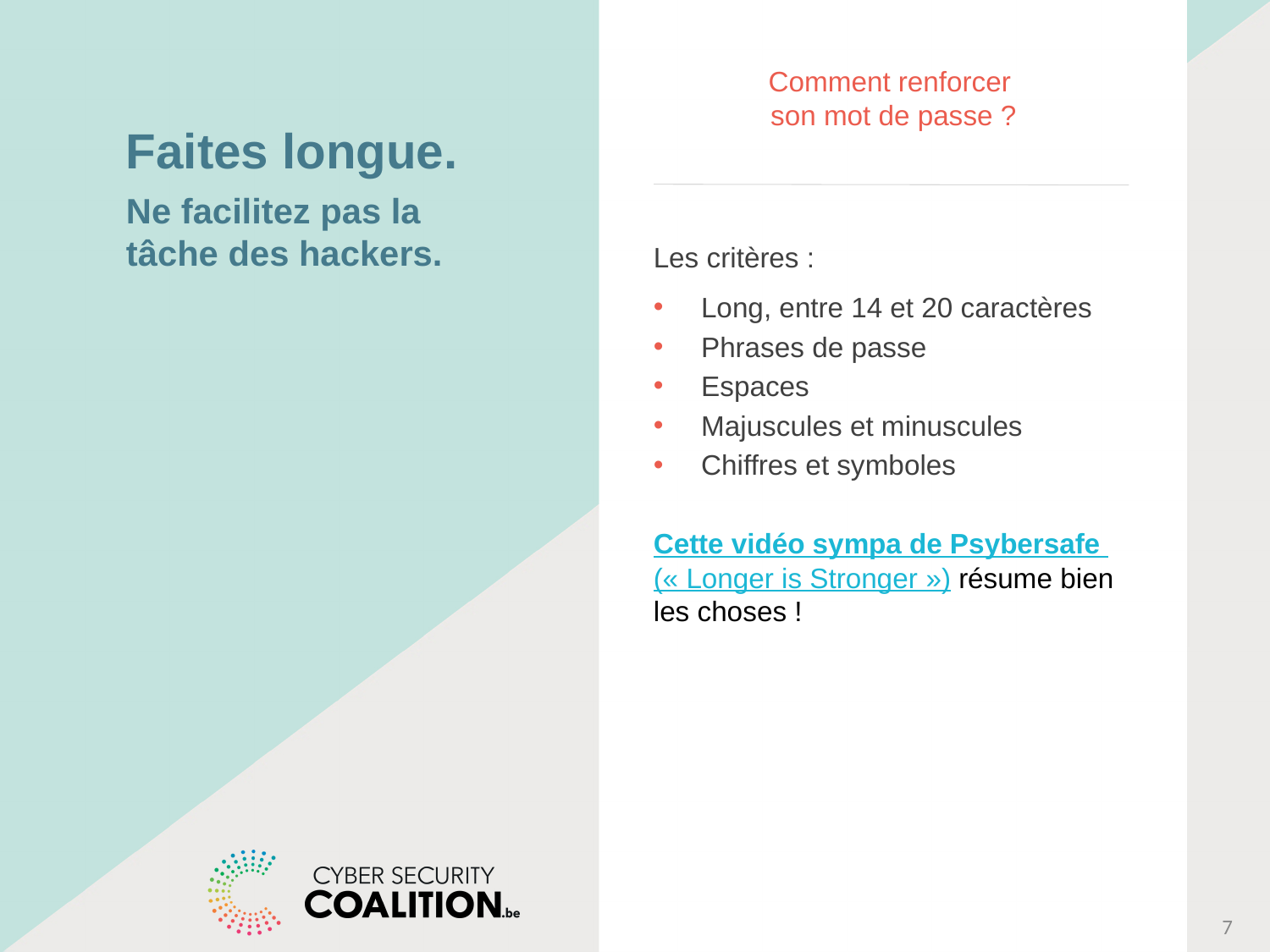

# Comment renforcer son mot de passe ?
Faites longue.
Ne facilitez pas la tâche des hackers.
Les critères :
Long, entre 14 et 20 caractères
Phrases de passe
Espaces
Majuscules et minuscules
Chiffres et symboles

Cette vidéo sympa de Psybersafe (« Longer is Stronger ») résume bien les choses !

7